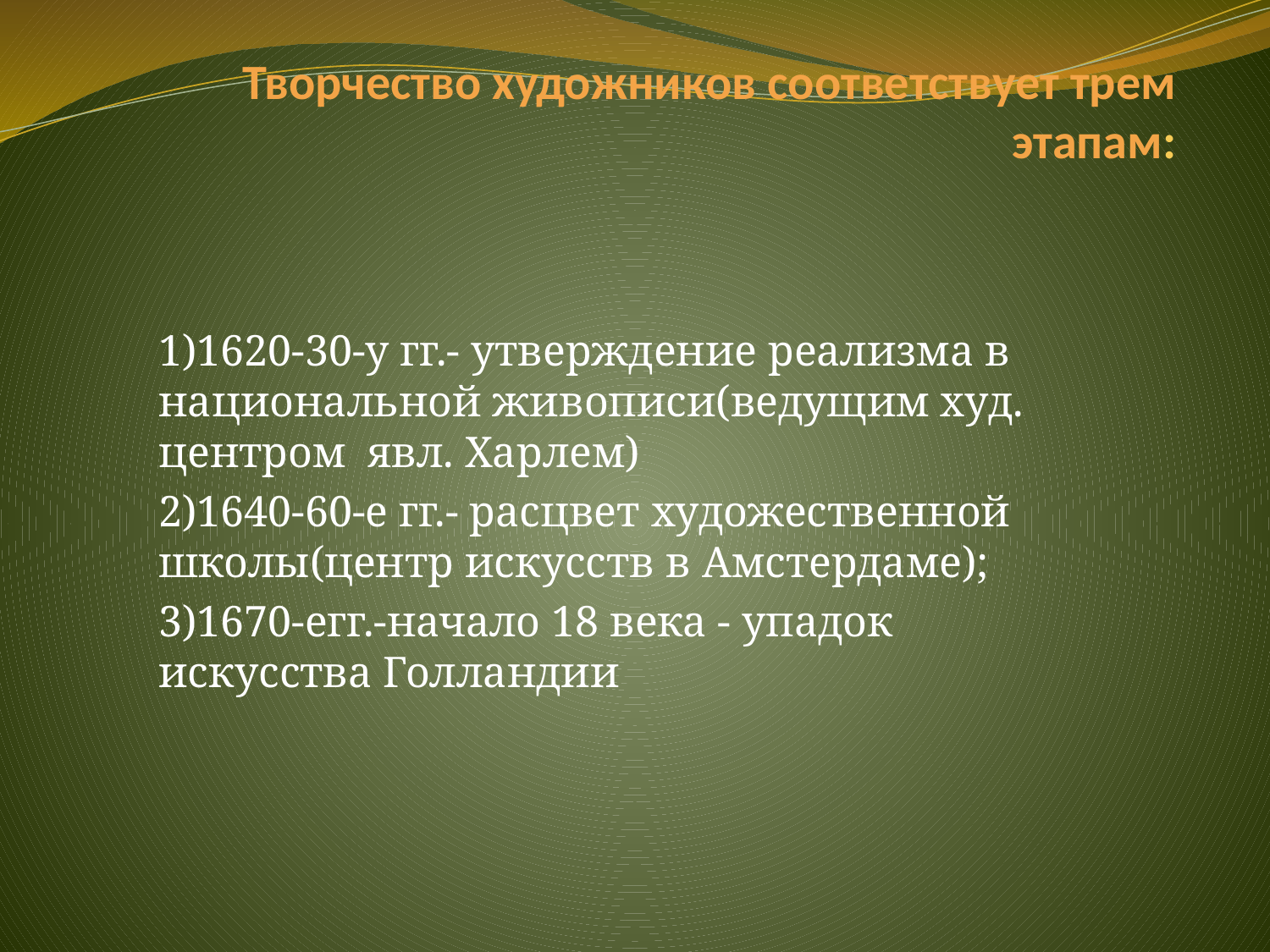

# Творчество художников соответствует трем этапам:
1)1620-30-у гг.- утверждение реализма в национальной живописи(ведущим худ. центром  явл. Харлем)
2)1640-60-е гг.- расцвет художественной школы(центр искусств в Амстердаме);
3)1670-егг.-начало 18 века - упадок искусства Голландии